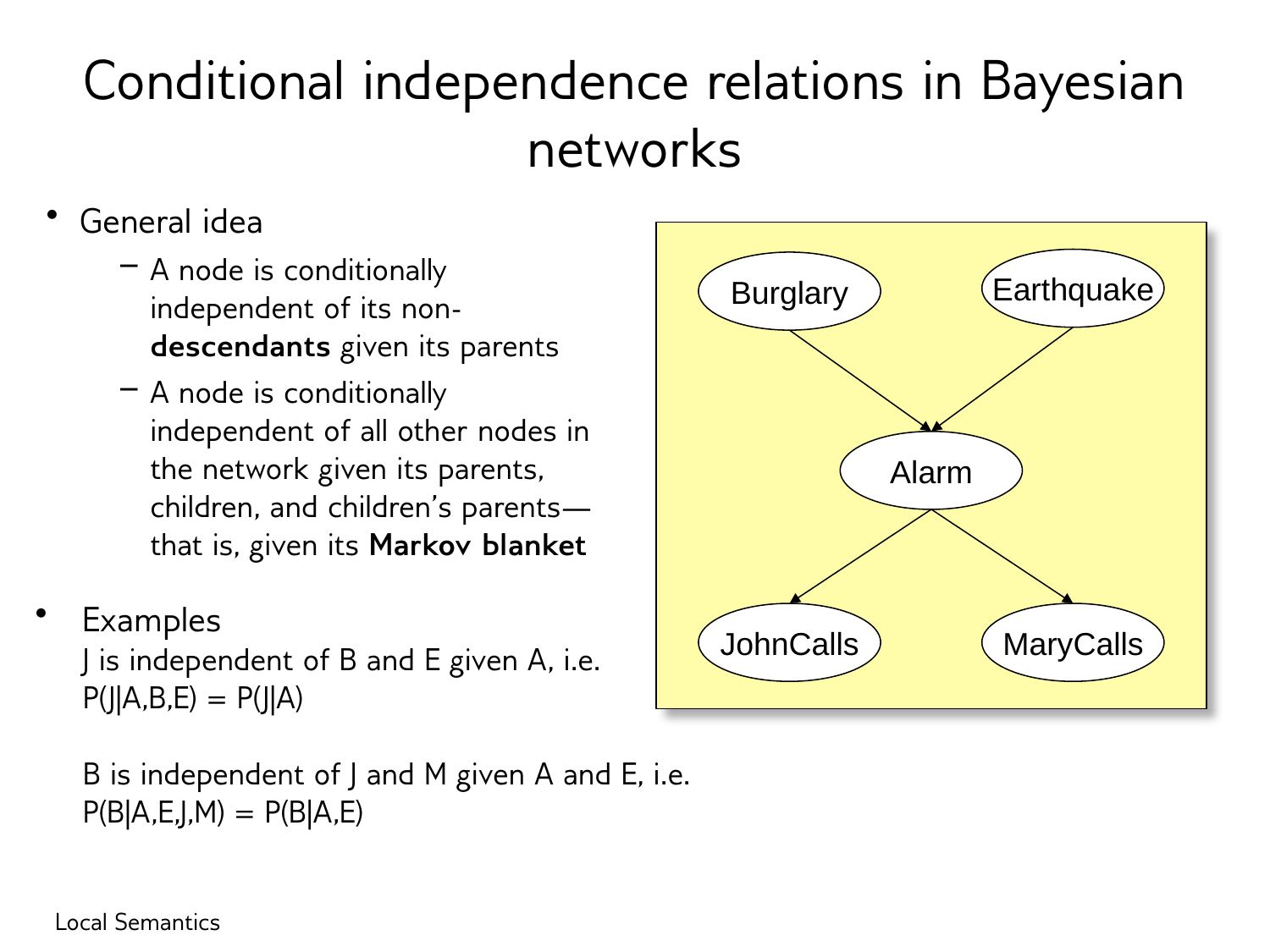

Conditional independence relations in Bayesian networks
General idea
A node is conditionally independent of its non-descendants given its parents
A node is conditionally independent of all other nodes in the network given its parents, children, and children’s parents—that is, given its Markov blanket

Earthquake

Burglary

Alarm

JohnCalls

MaryCalls
Examples
J is independent of B and E given A, i.e.
P(J|A,B,E) = P(J|A)
B is independent of J and M given A and E, i.e.
P(B|A,E,J,M) = P(B|A,E)
Local Semantics
27